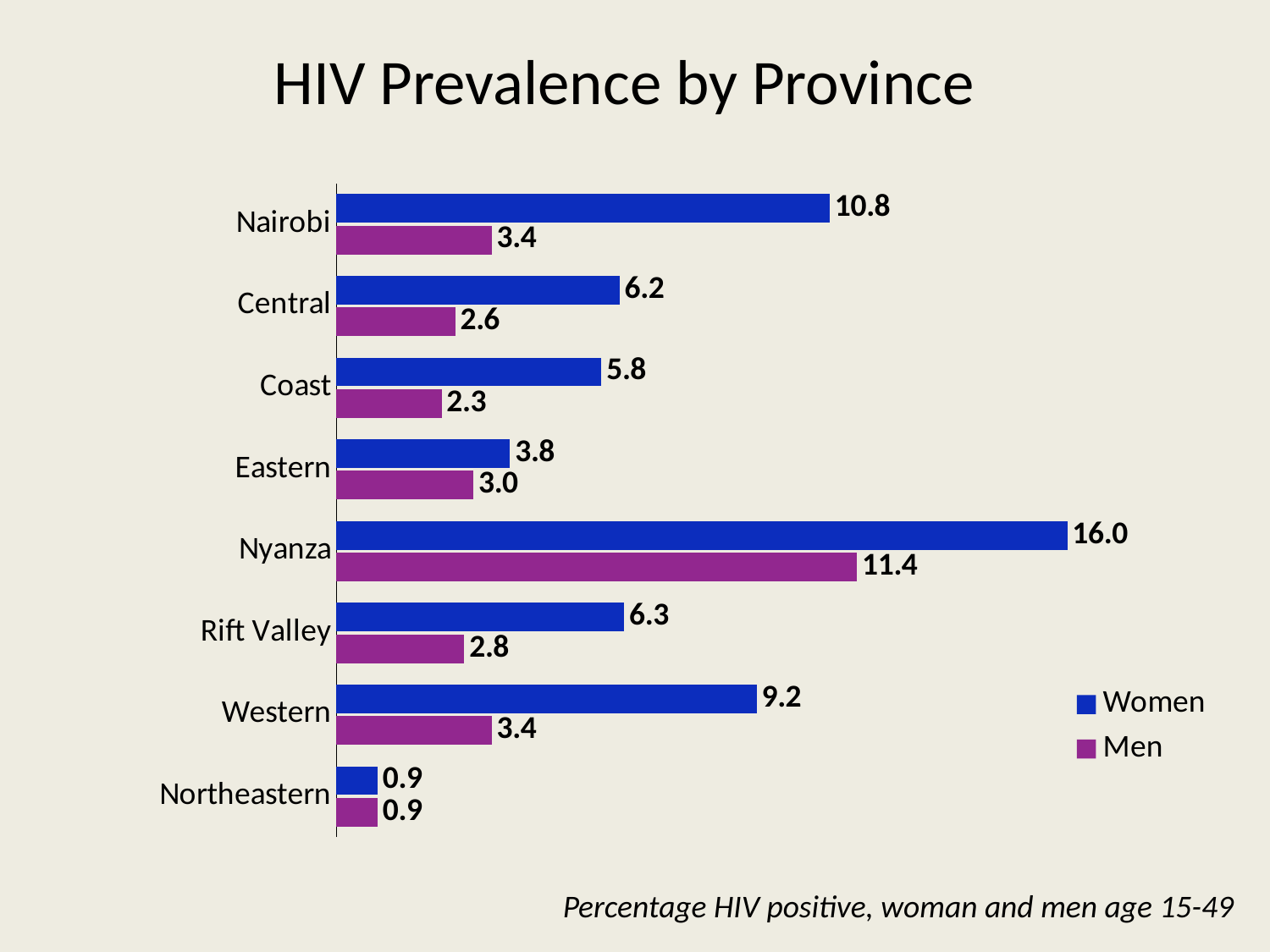

# HIV Prevalence by Province

### Chart

| Category | Men | Women |
|---|---|---|
| Northeastern | 0.9 | 0.9 |
| Western | 3.4 | 9.200000000000001 |
| Rift Valley | 2.8 | 6.3 |
| Nyanza | 11.4 | 16.0 |
| Eastern | 3.0 | 3.8 |
| Coast | 2.3 | 5.8 |
| Central | 2.6 | 6.2 |
| Nairobi | 3.4 | 10.8 |
Percentage HIV positive, woman and men age 15-49